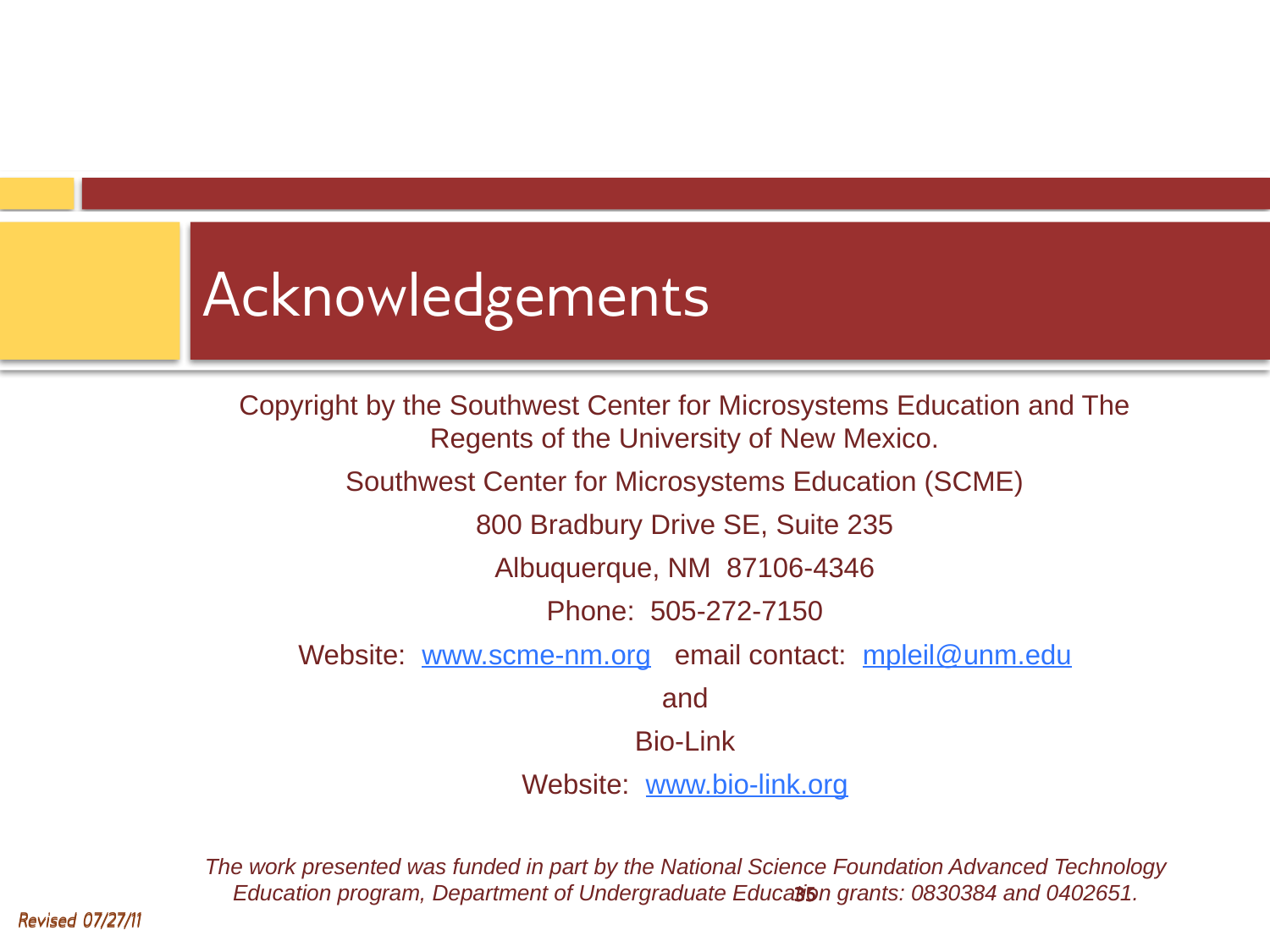

# Acknowledgements
Copyright by the Southwest Center for Microsystems Education and The Regents of the University of New Mexico.
Southwest Center for Microsystems Education (SCME)
800 Bradbury Drive SE, Suite 235
Albuquerque, NM  87106-4346
Phone:  505-272-7150
Website:  www.scme-nm.org   email contact:  mpleil@unm.edu
and
Bio-Link
Website:  www.bio-link.org

The work presented was funded in part by the National Science Foundation Advanced Technology Education program, Department of Undergraduate Education grants: 0830384 and 0402651.